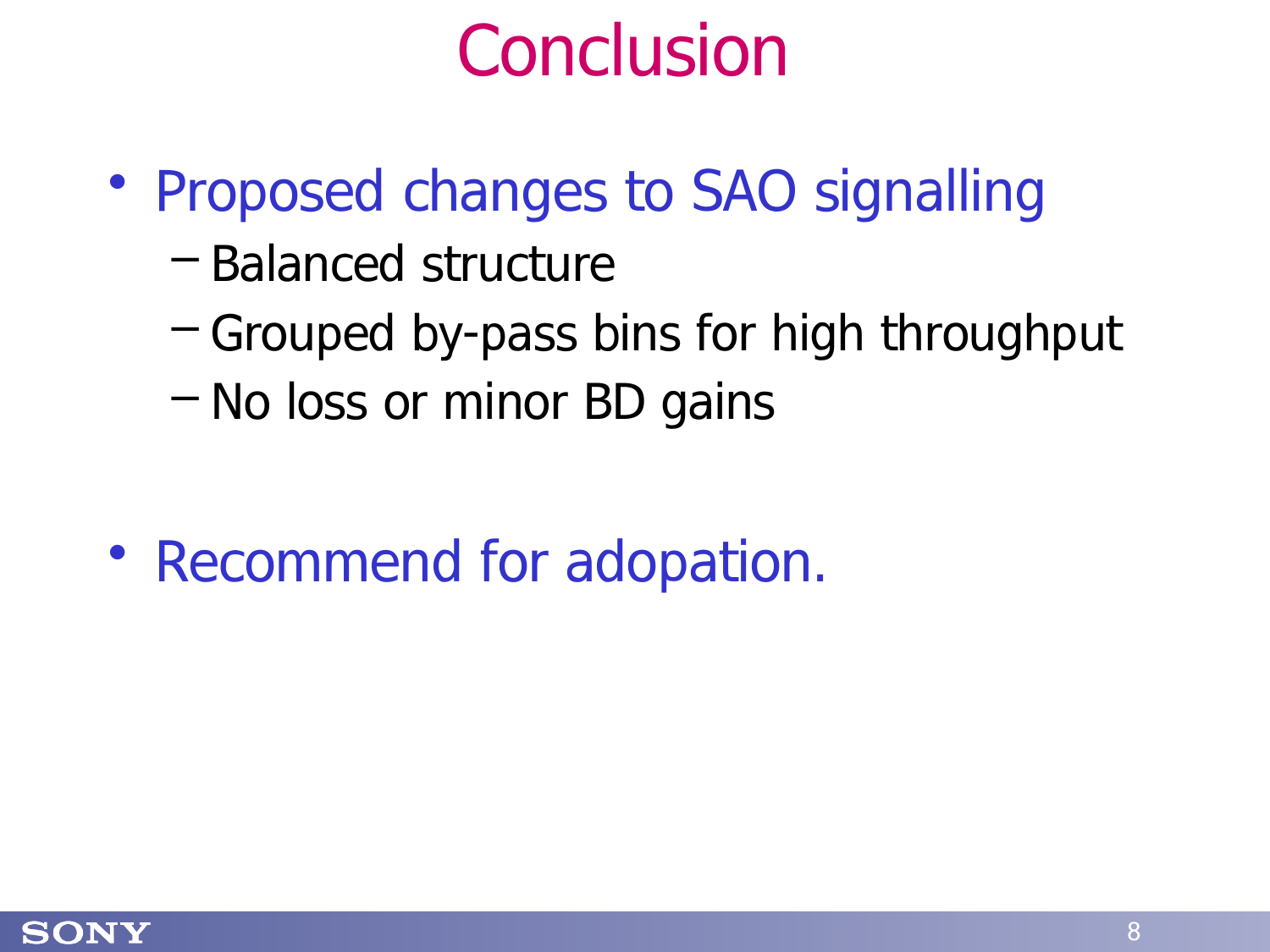

# Conclusion
Proposed changes to SAO signalling
Balanced structure
Grouped by-pass bins for high throughput
No loss or minor BD gains

Recommend for adopation.

8